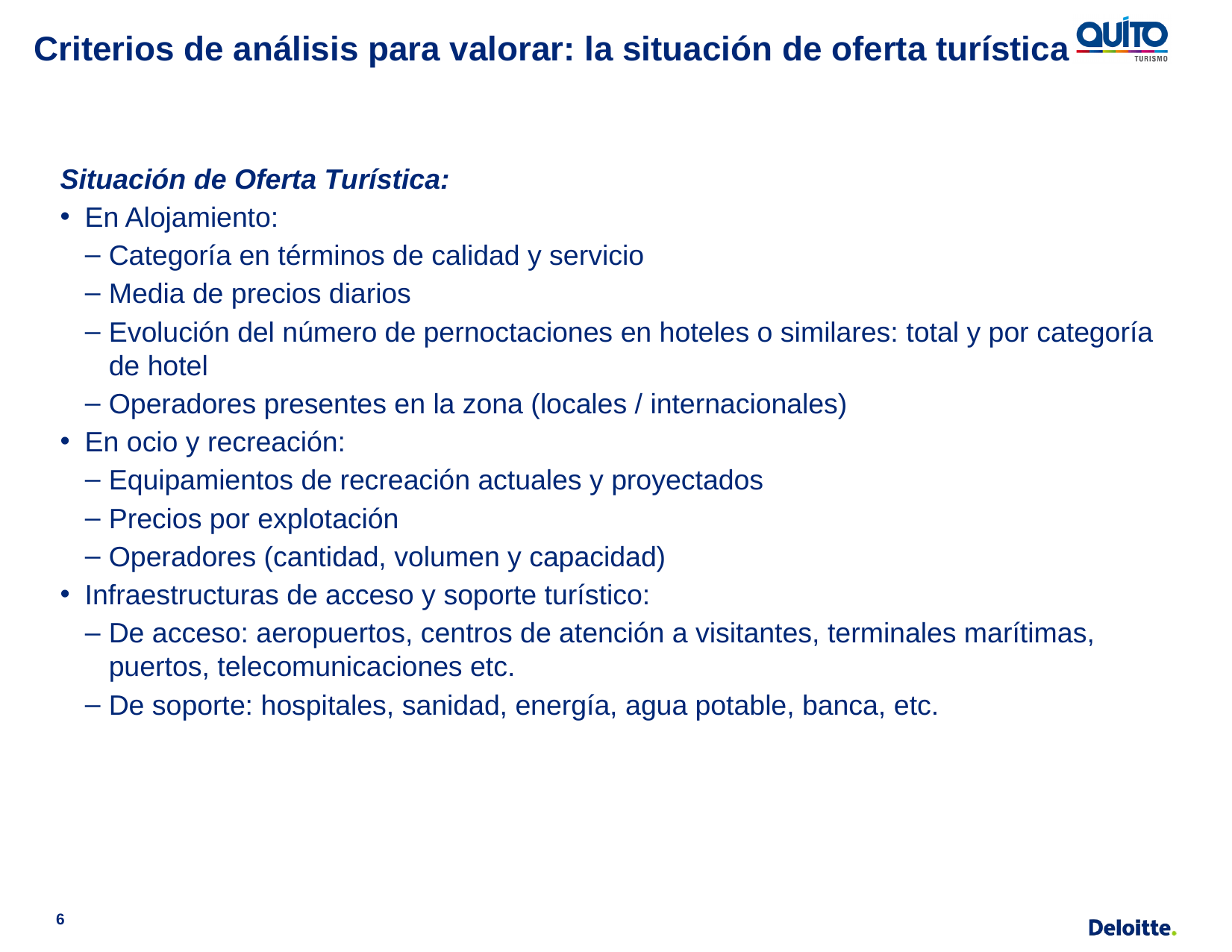

# Criterios de análisis para valorar: la situación de oferta turística
Situación de Oferta Turística:
En Alojamiento:
Categoría en términos de calidad y servicio
Media de precios diarios
Evolución del número de pernoctaciones en hoteles o similares: total y por categoría de hotel
Operadores presentes en la zona (locales / internacionales)
En ocio y recreación:
Equipamientos de recreación actuales y proyectados
Precios por explotación
Operadores (cantidad, volumen y capacidad)
Infraestructuras de acceso y soporte turístico:
De acceso: aeropuertos, centros de atención a visitantes, terminales marítimas, puertos, telecomunicaciones etc.
De soporte: hospitales, sanidad, energía, agua potable, banca, etc.

6